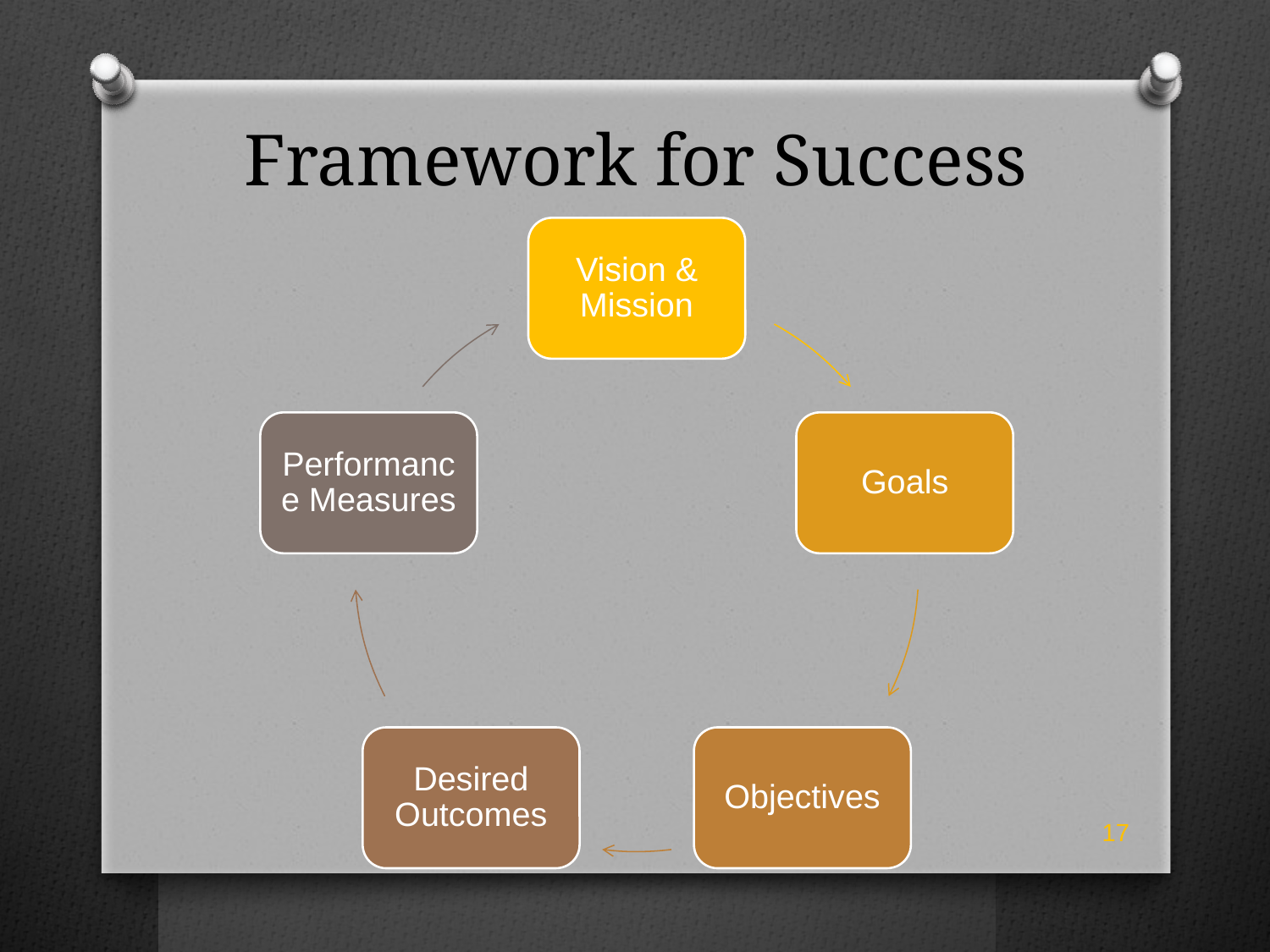

# Framework for Success
Vision & Mission
Goals
Objectives
Desired Outcomes
Performance Measures
17